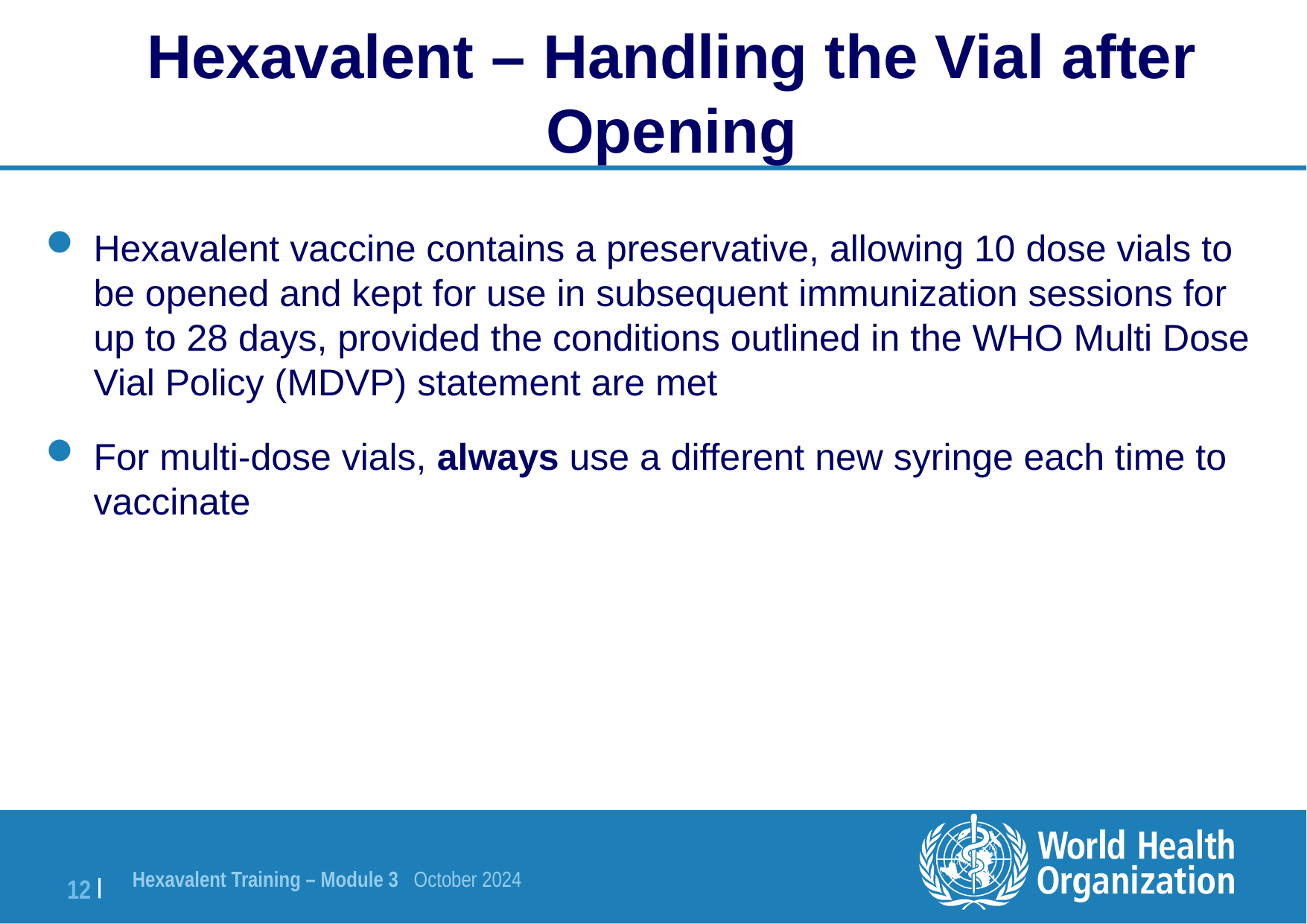

Hexavalent – Handling the Vial after Opening

Hexavalent vaccine contains a preservative, allowing 10 dose vials to be opened and kept for use in subsequent immunization sessions for up to 28 days, provided the conditions outlined in the WHO Multi Dose Vial Policy (MDVP) statement are met
For multi-dose vials, always use a different new syringe each time to vaccinate